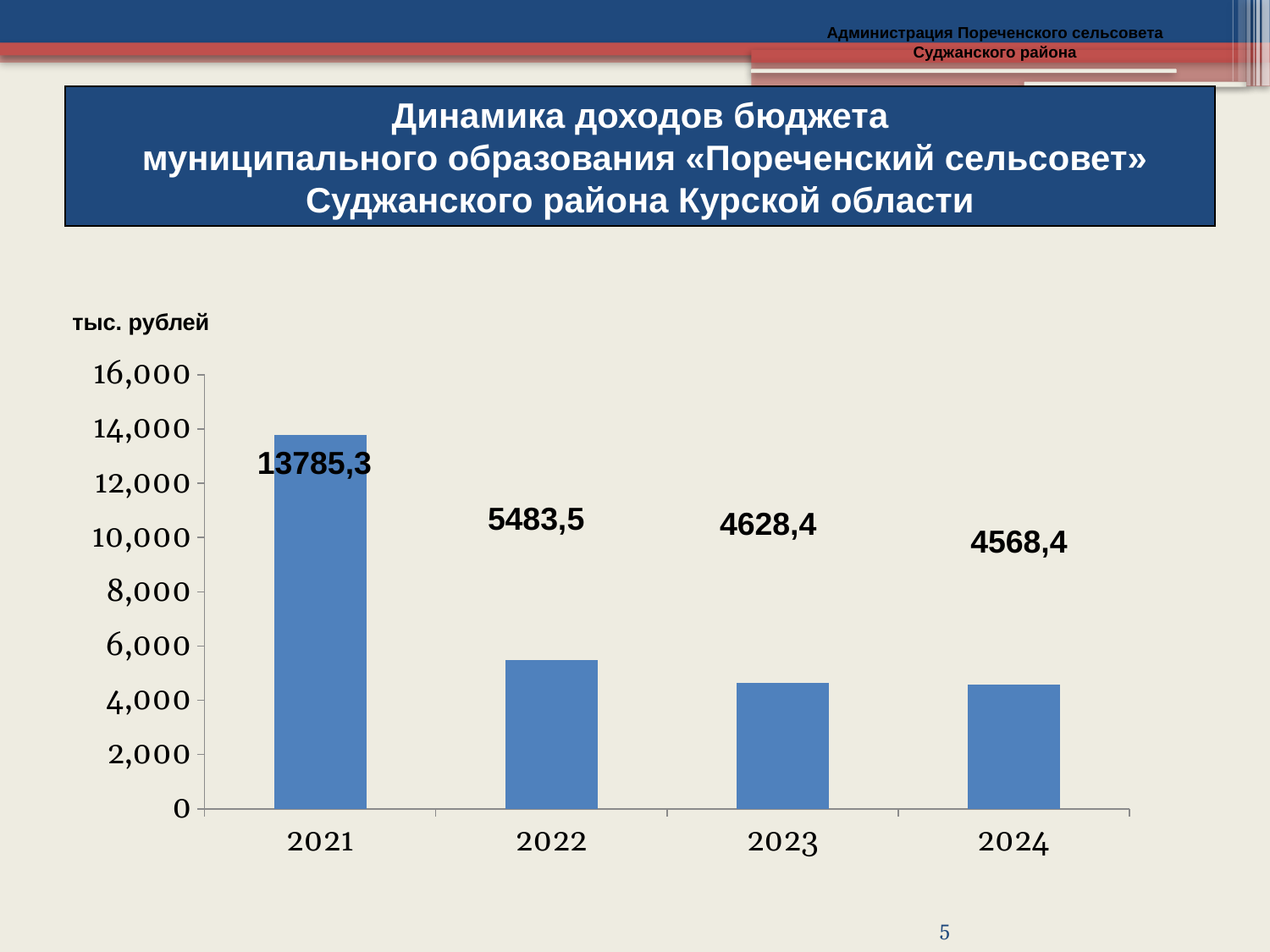

Администрация Пореченского сельсовета Суджанского района
Динамика доходов бюджета
 муниципального образования «Пореченский сельсовет»
Суджанского района Курской области
тыс. рублей

### Chart

| Category | Бюджет Боковского сельского поселения |  |
|---|---|---|
| 2021 | 13785.3 | None |
| 2022 | 5483.5 | None |
| 2023 | 4628.400000000001 | None |
| 2024 | 4568.400000000001 | None |
13785,3

5483,5
4628,4
4568,4
5